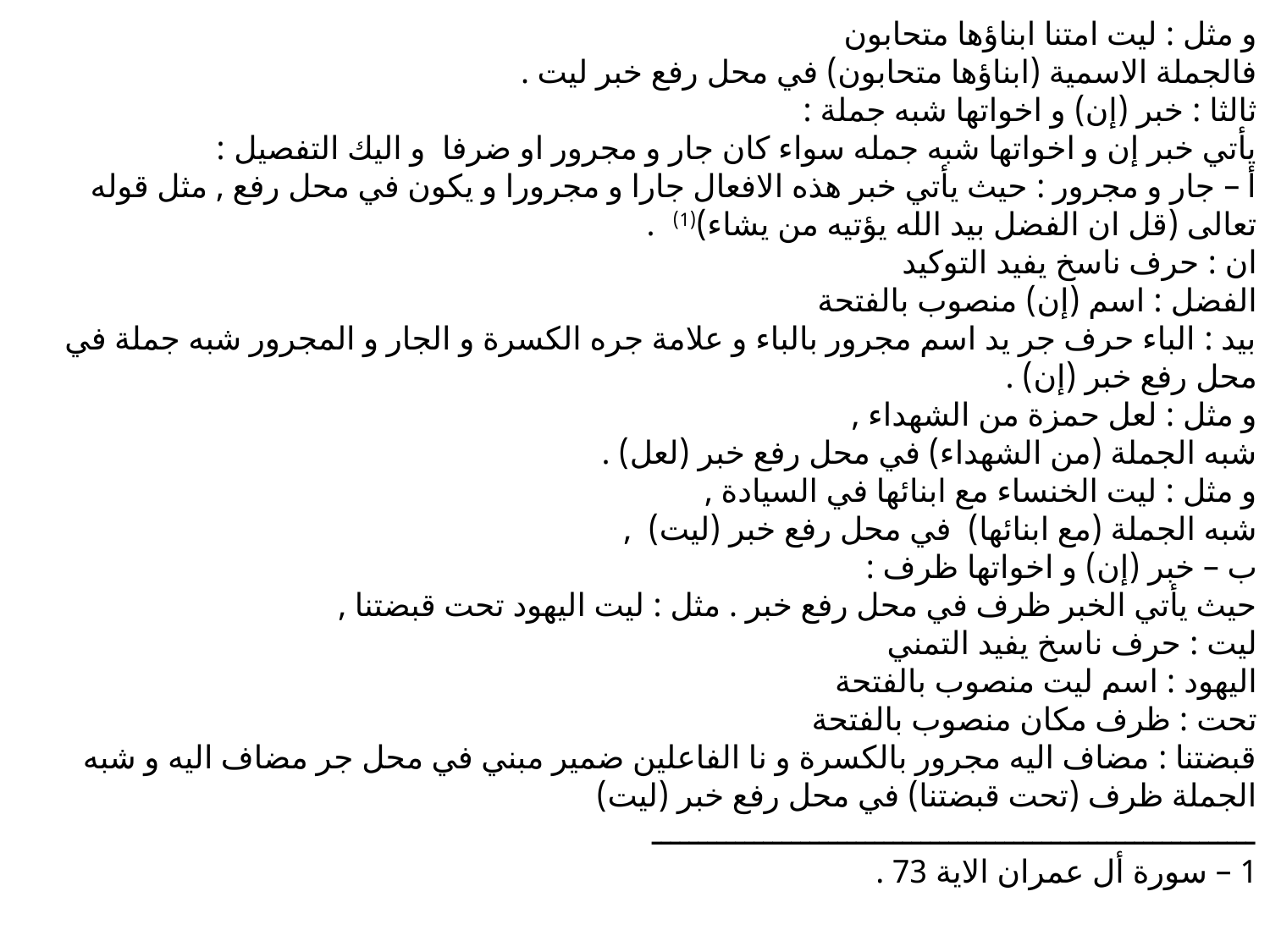

و مثل : ليت امتنا ابناؤها متحابون
فالجملة الاسمية (ابناؤها متحابون) في محل رفع خبر ليت .
ثالثا : خبر (إن) و اخواتها شبه جملة :
يأتي خبر إن و اخواتها شبه جمله سواء كان جار و مجرور او ضرفا  و اليك التفصيل :
أ – جار و مجرور : حيث يأتي خبر هذه الافعال جارا و مجرورا و يكون في محل رفع , مثل قوله تعالى (قل ان الفضل بيد الله يؤتيه من يشاء)(1)   .
ان : حرف ناسخ يفيد التوكيد
الفضل : اسم (إن) منصوب بالفتحة
بيد : الباء حرف جر يد اسم مجرور بالباء و علامة جره الكسرة و الجار و المجرور شبه جملة في محل رفع خبر (إن) .
و مثل : لعل حمزة من الشهداء ,
شبه الجملة (من الشهداء) في محل رفع خبر (لعل) .
و مثل : ليت الخنساء مع ابنائها في السيادة ,
شبه الجملة (مع ابنائها)  في محل رفع خبر (ليت)  ,
ب – خبر (إن) و اخواتها ظرف :
حيث يأتي الخبر ظرف في محل رفع خبر . مثل : ليت اليهود تحت قبضتنا ,
ليت : حرف ناسخ يفيد التمني
اليهود : اسم ليت منصوب بالفتحة
تحت : ظرف مكان منصوب بالفتحة
قبضتنا : مضاف اليه مجرور بالكسرة و نا الفاعلين ضمير مبني في محل جر مضاف اليه و شبه الجملة ظرف (تحت قبضتنا) في محل رفع خبر (ليت)
ـــــــــــــــــــــــــــــــــــــــــــــــــــــــــــــــــ
1 – سورة أل عمران الاية 73 .